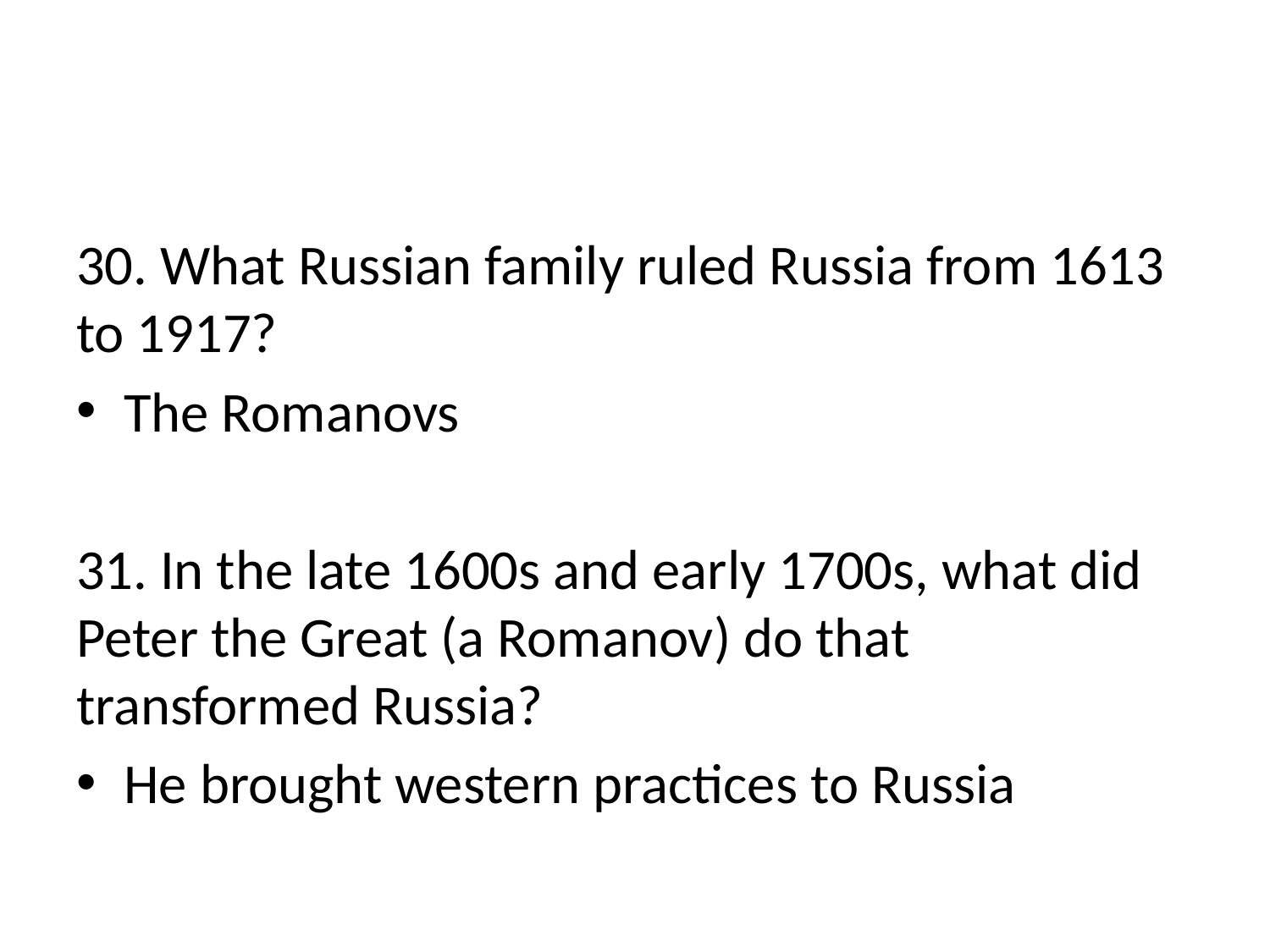

#
30. What Russian family ruled Russia from 1613 to 1917?
The Romanovs

31. In the late 1600s and early 1700s, what did Peter the Great (a Romanov) do that transformed Russia?
He brought western practices to Russia